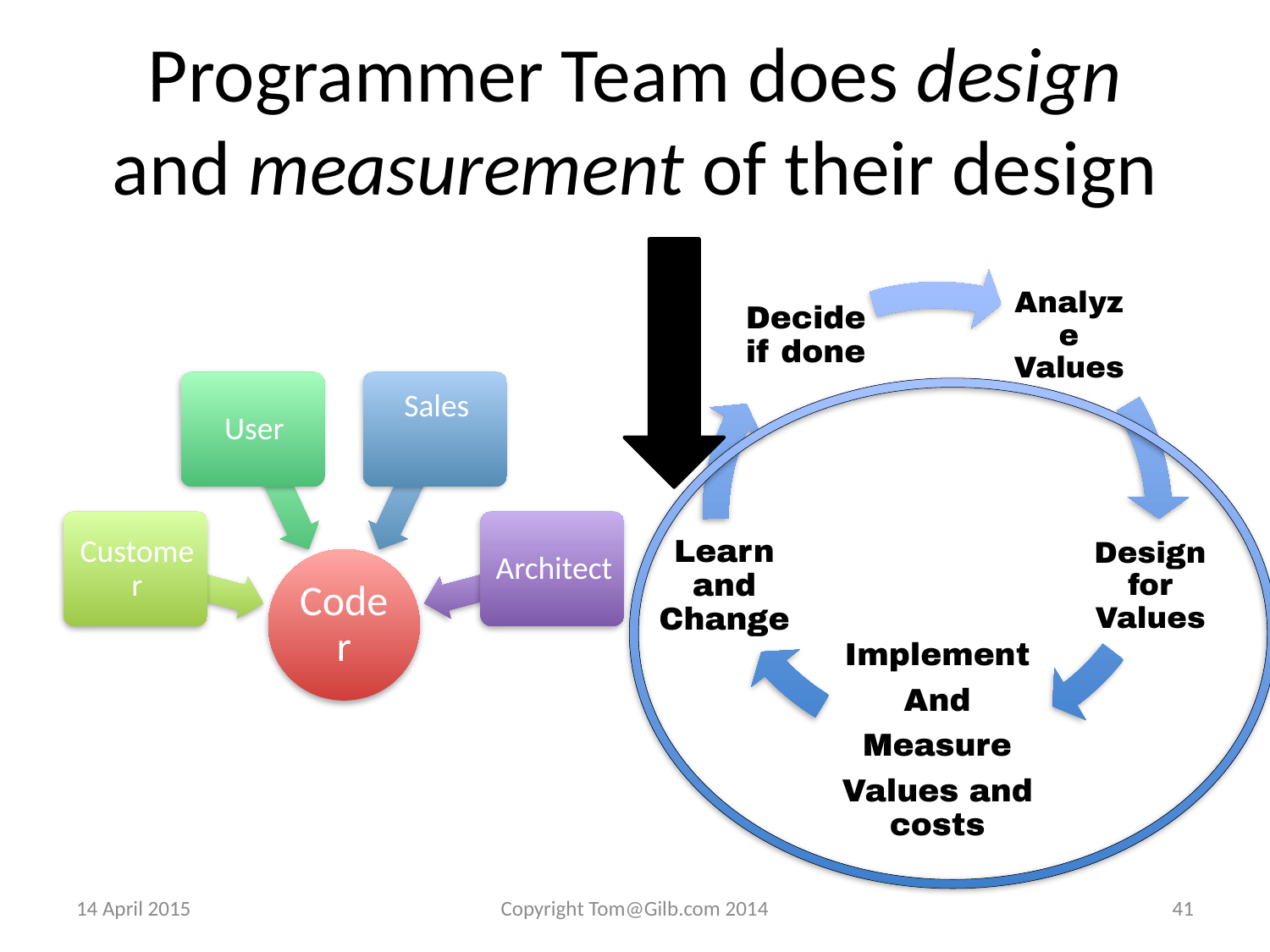

# Programmer Team does design and measurement of their design
Coder
Customer
User
Sales

Architect
Analyze Values
Design for Values
Implement
And
Measure
Values and costs
Learn and Change
Decide if done

14 April 2015
Copyright Tom@Gilb.com 2014
41